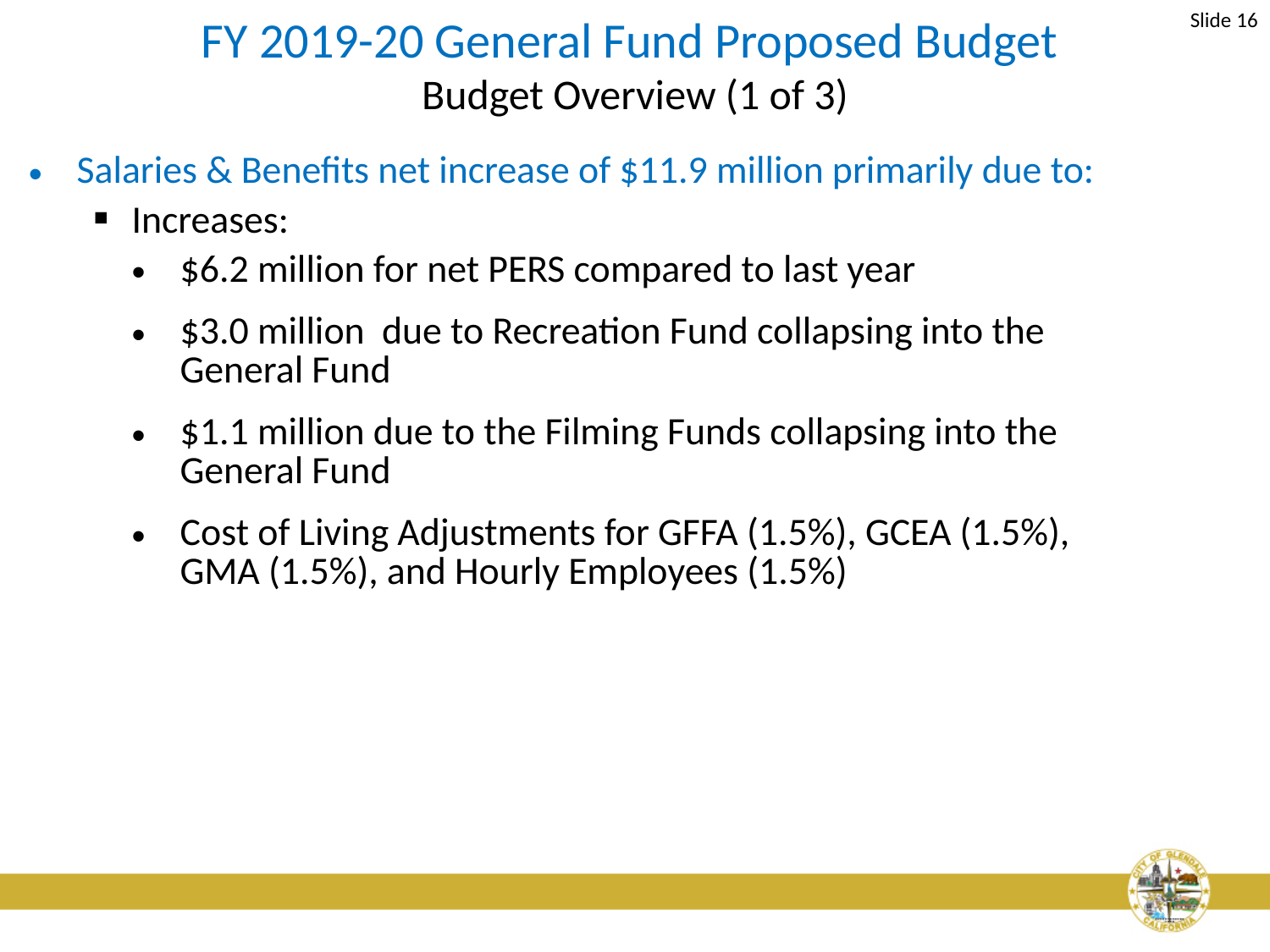

Slide 16
FY 2019-20 General Fund Proposed Budget
Budget Overview (1 of 3)
Salaries & Benefits net increase of $11.9 million primarily due to:
Increases:
$6.2 million for net PERS compared to last year
$3.0 million  due to Recreation Fund collapsing into the         General Fund
$1.1 million due to the Filming Funds collapsing into the        General Fund
Cost of Living Adjustments for GFFA (1.5%), GCEA (1.5%),           GMA (1.5%), and Hourly Employees (1.5%)